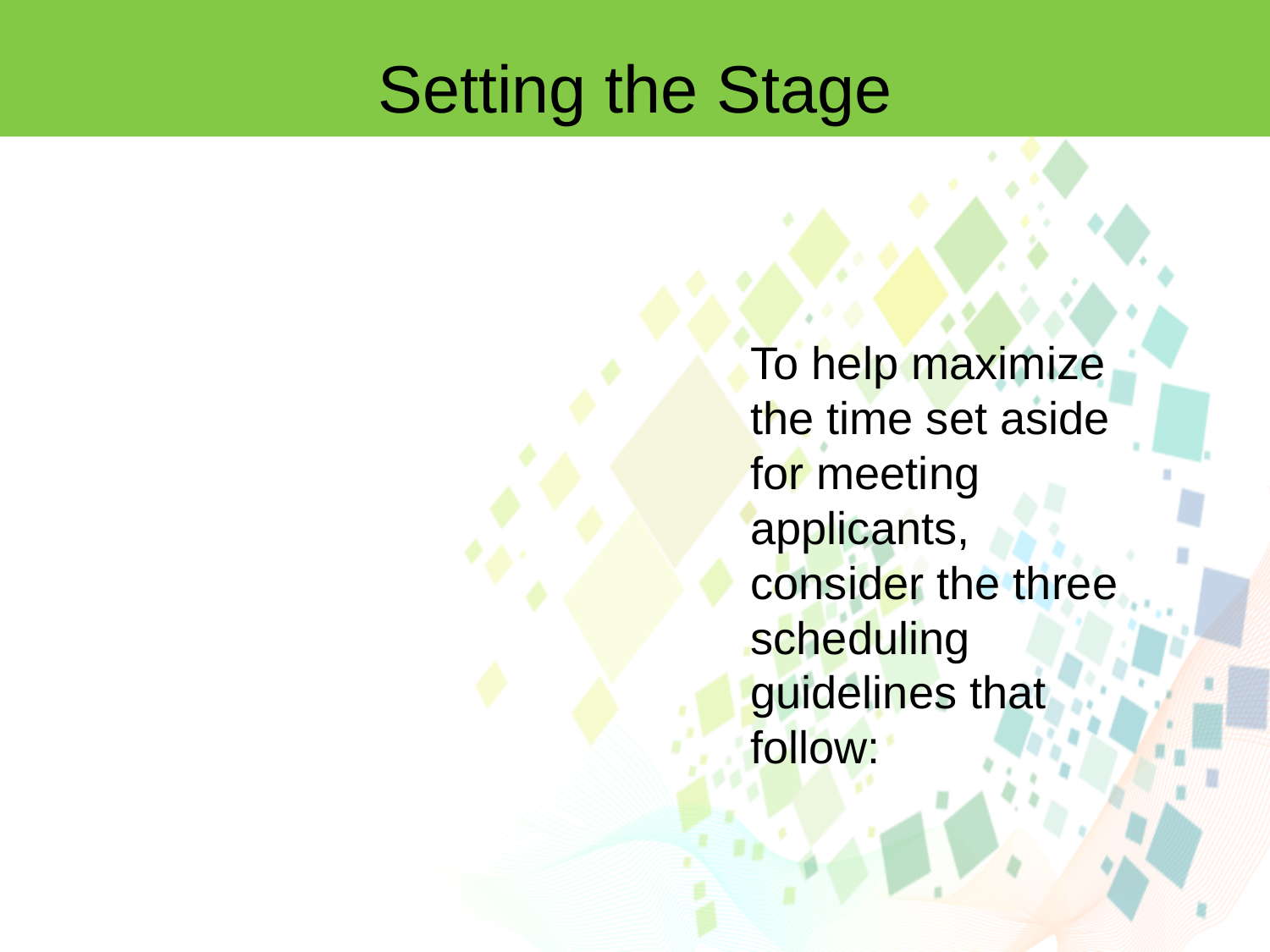

Setting the Stage
To help maximize the time set aside for meeting applicants, consider the three
scheduling guidelines that follow: